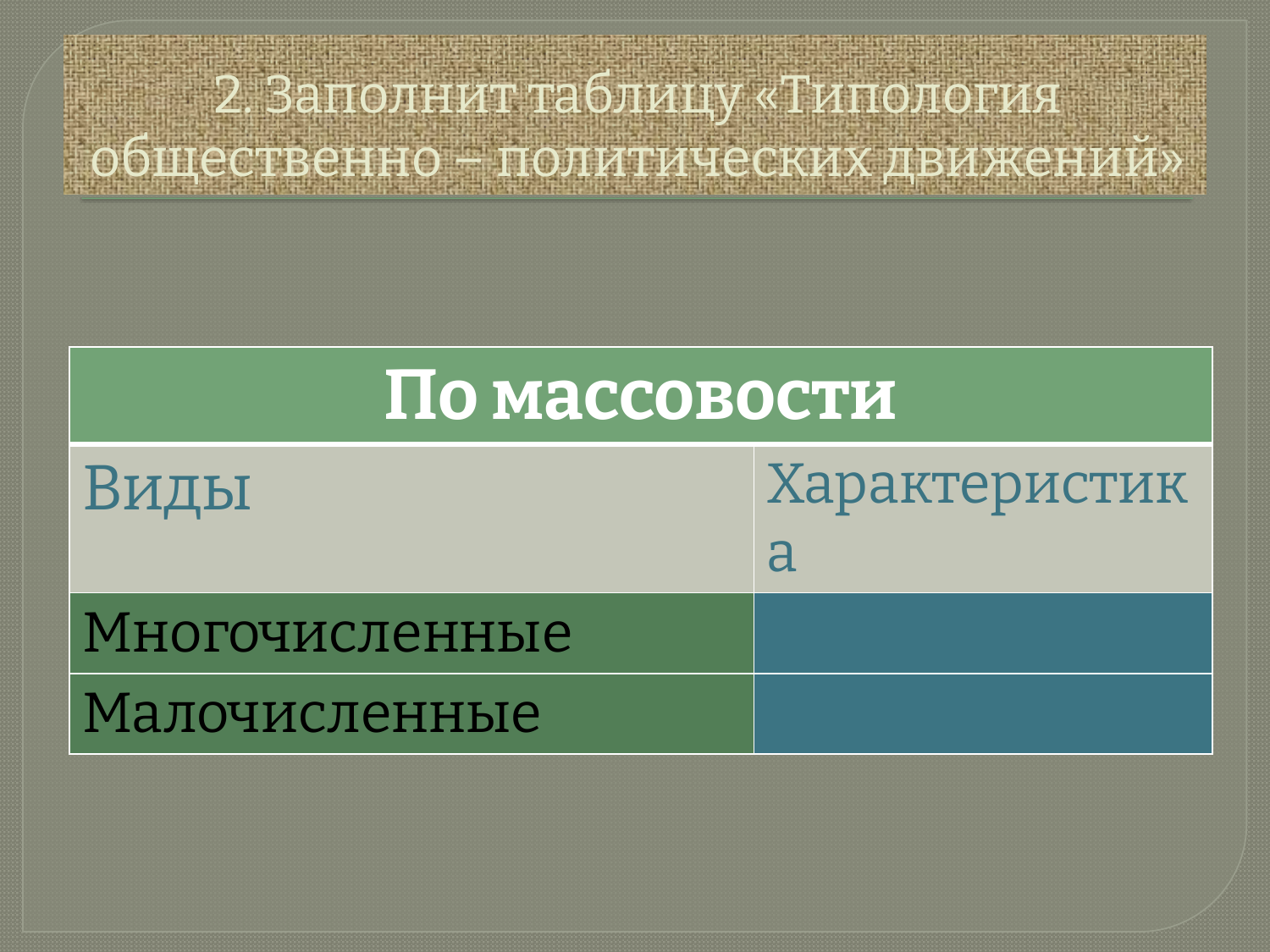

# 2. Заполнит таблицу «Типология общественно – политических движений»
| По массовости |  |
| --- | --- |
| Виды | Характеристика |
| Многочисленные |  |
| Малочисленные |  |